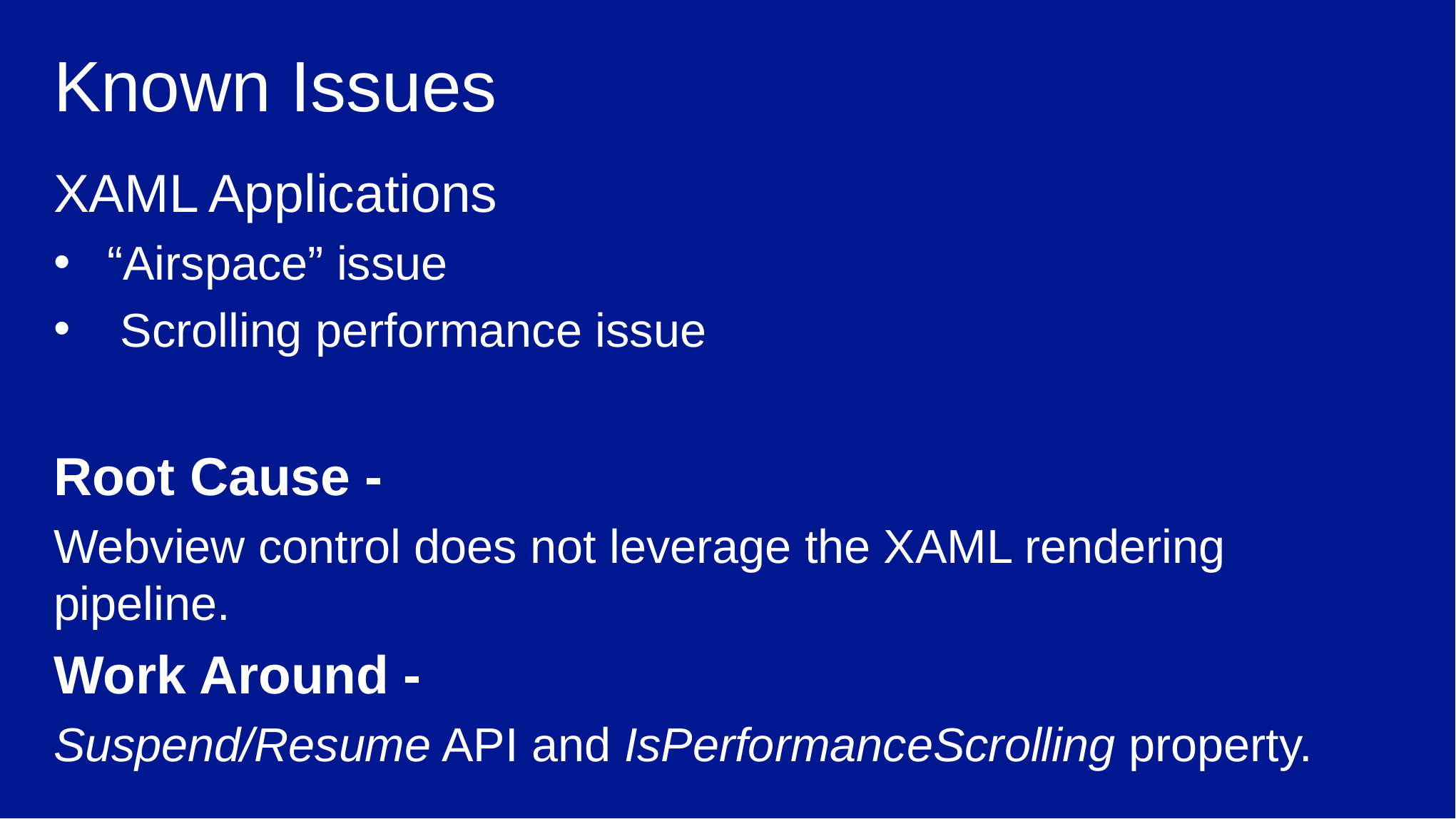

# Known Issues
XAML Applications
“Airspace” issue
Scrolling performance issue

Root Cause -
Webview control does not leverage the XAML rendering pipeline.
Work Around -
Suspend/Resume API and IsPerformanceScrolling property.